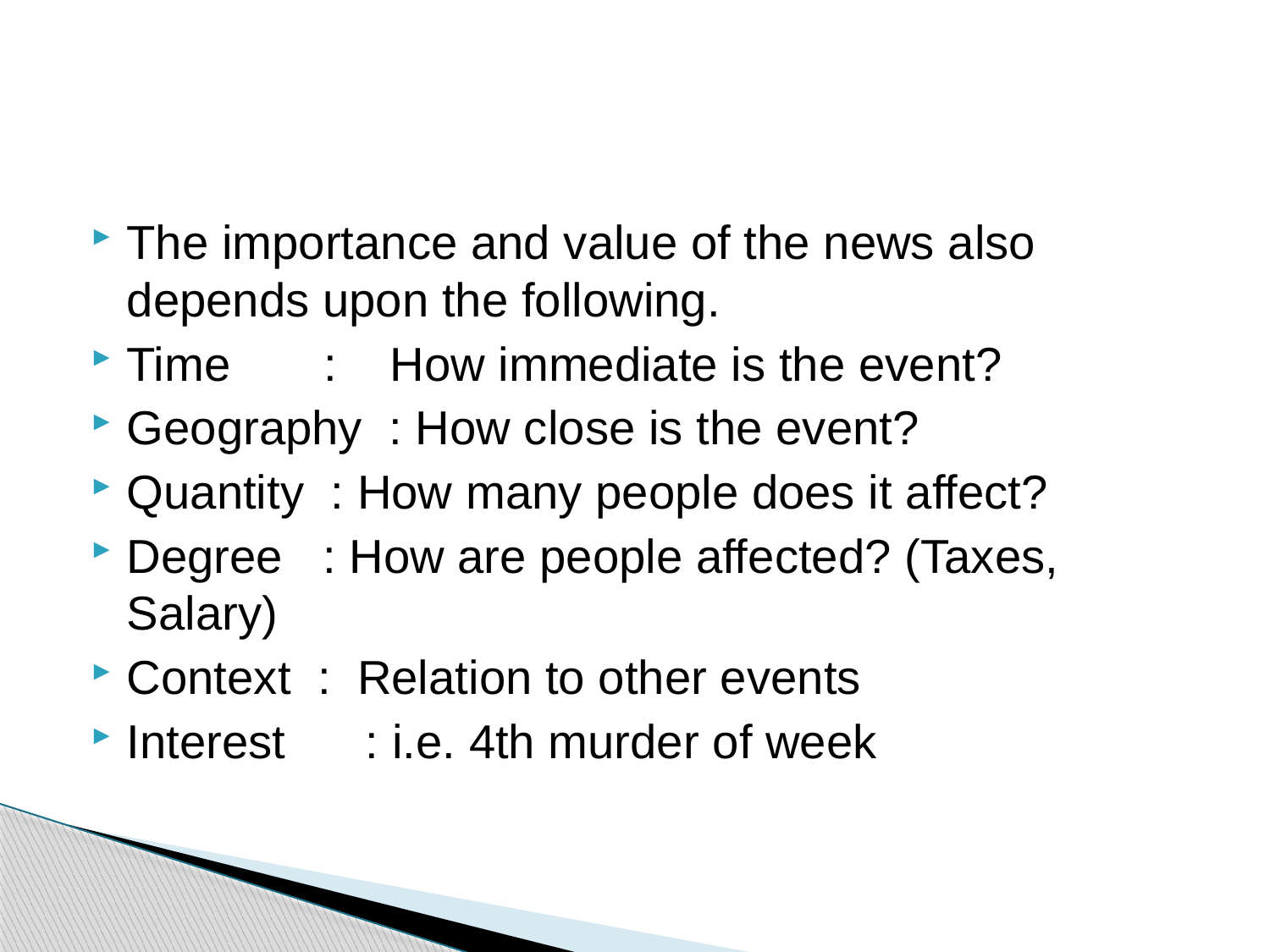

#
The importance and value of the news also depends upon the following.
Time       :    How immediate is the event?
Geography  : How close is the event?
Quantity  : How many people does it affect?
Degree   : How are people affected? (Taxes, Salary)
Context  :  Relation to other events
Interest      : i.e. 4th murder of week